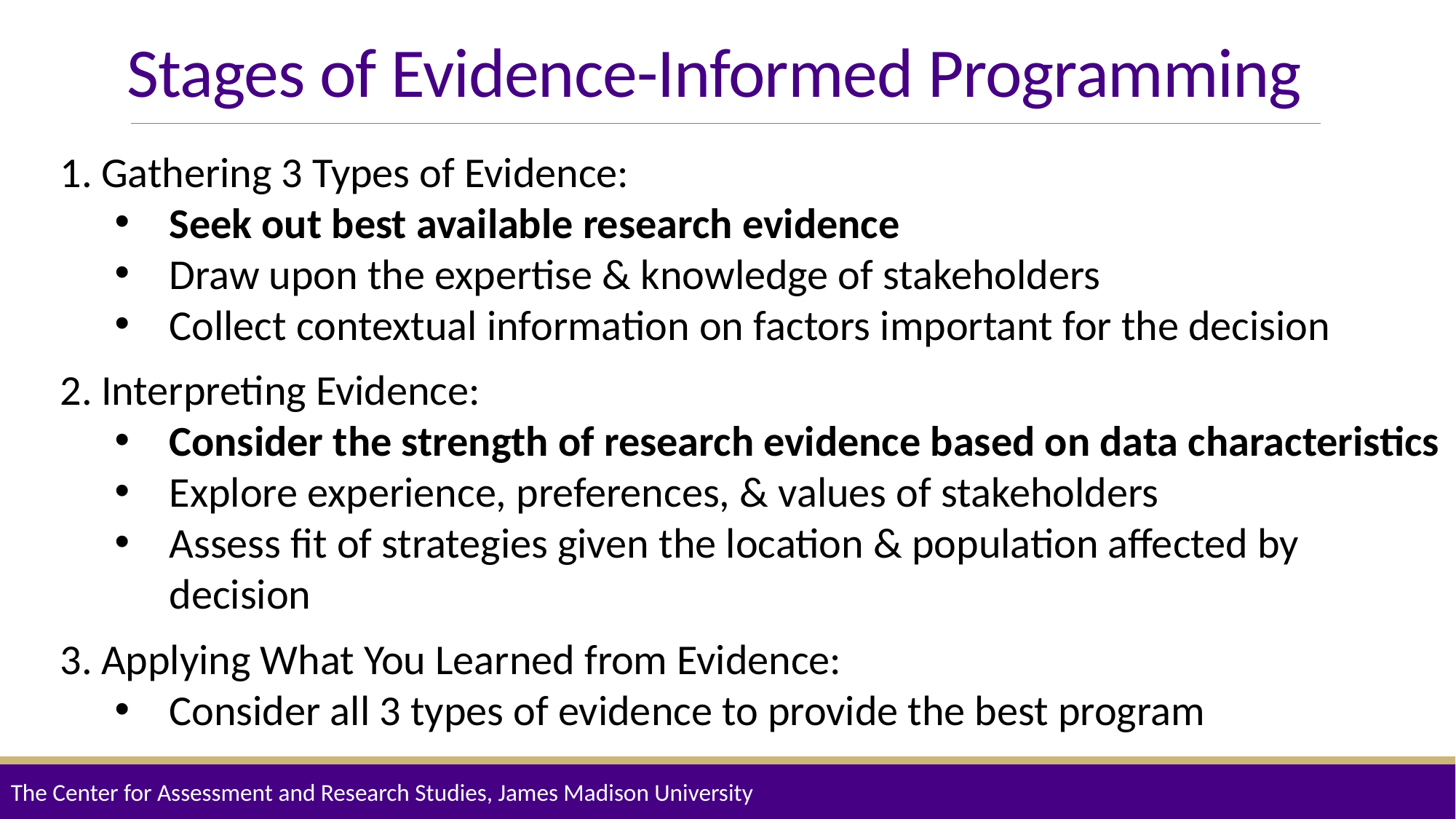

# Stages of Evidence-Informed Programming
Gathering 3 Types of Evidence:
Seek out best available research evidence
Draw upon the expertise & knowledge of stakeholders
Collect contextual information on factors important for the decision

Interpreting Evidence:
Consider the strength of research evidence based on data characteristics
Explore experience, preferences, & values of stakeholders
Assess fit of strategies given the location & population affected by decision

Applying What You Learned from Evidence:
Consider all 3 types of evidence to provide the best program

The Center for Assessment and Research Studies, James Madison University